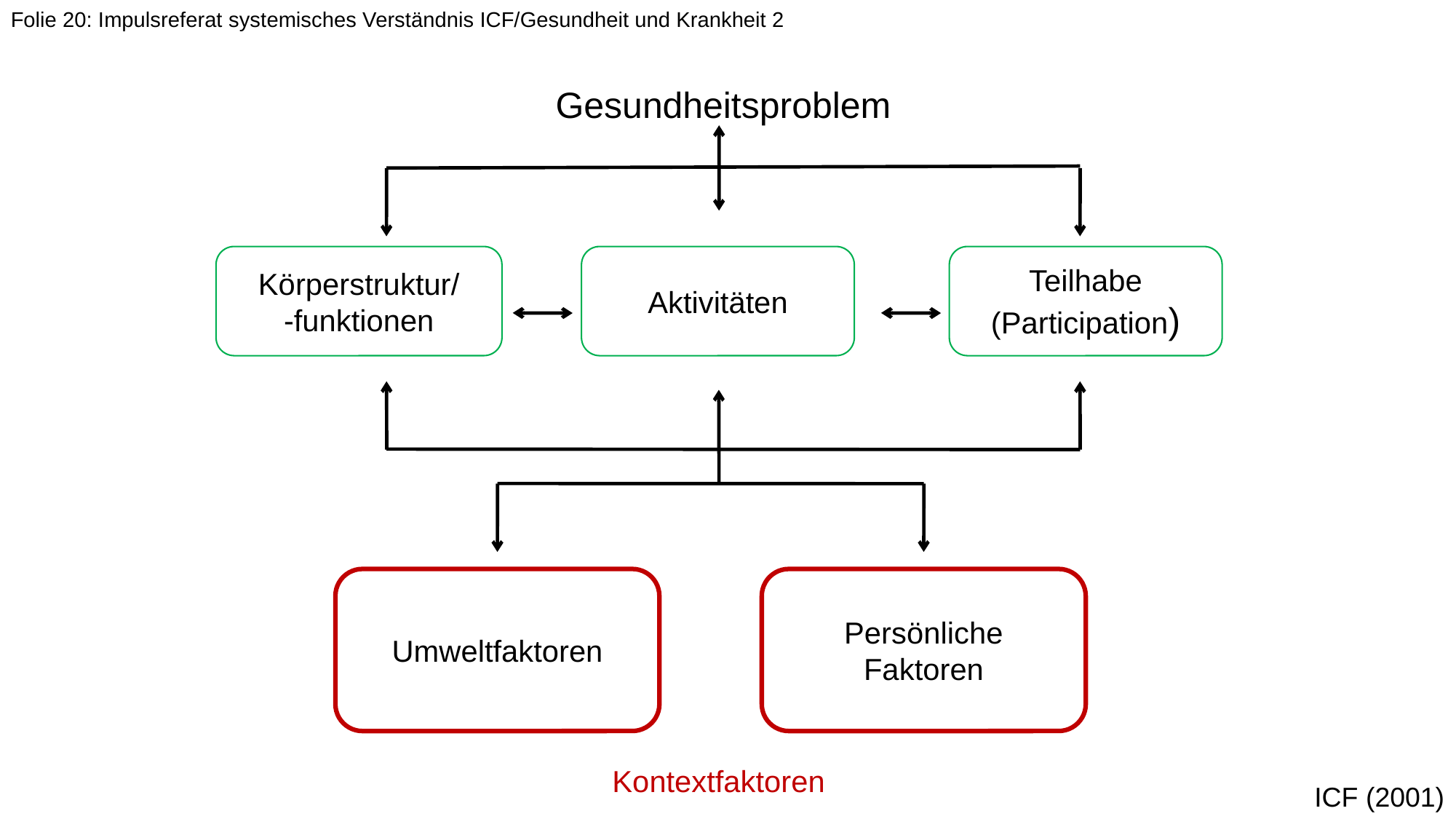

Folie 20: Impulsreferat systemisches Verständnis ICF/Gesundheit und Krankheit 2
Gesundheitsproblem
Körperstruktur/
-funktionen
Aktivitäten
Teilhabe
(Participation)
Umweltfaktoren
Persönliche Faktoren
Kontextfaktoren
ICF (2001)